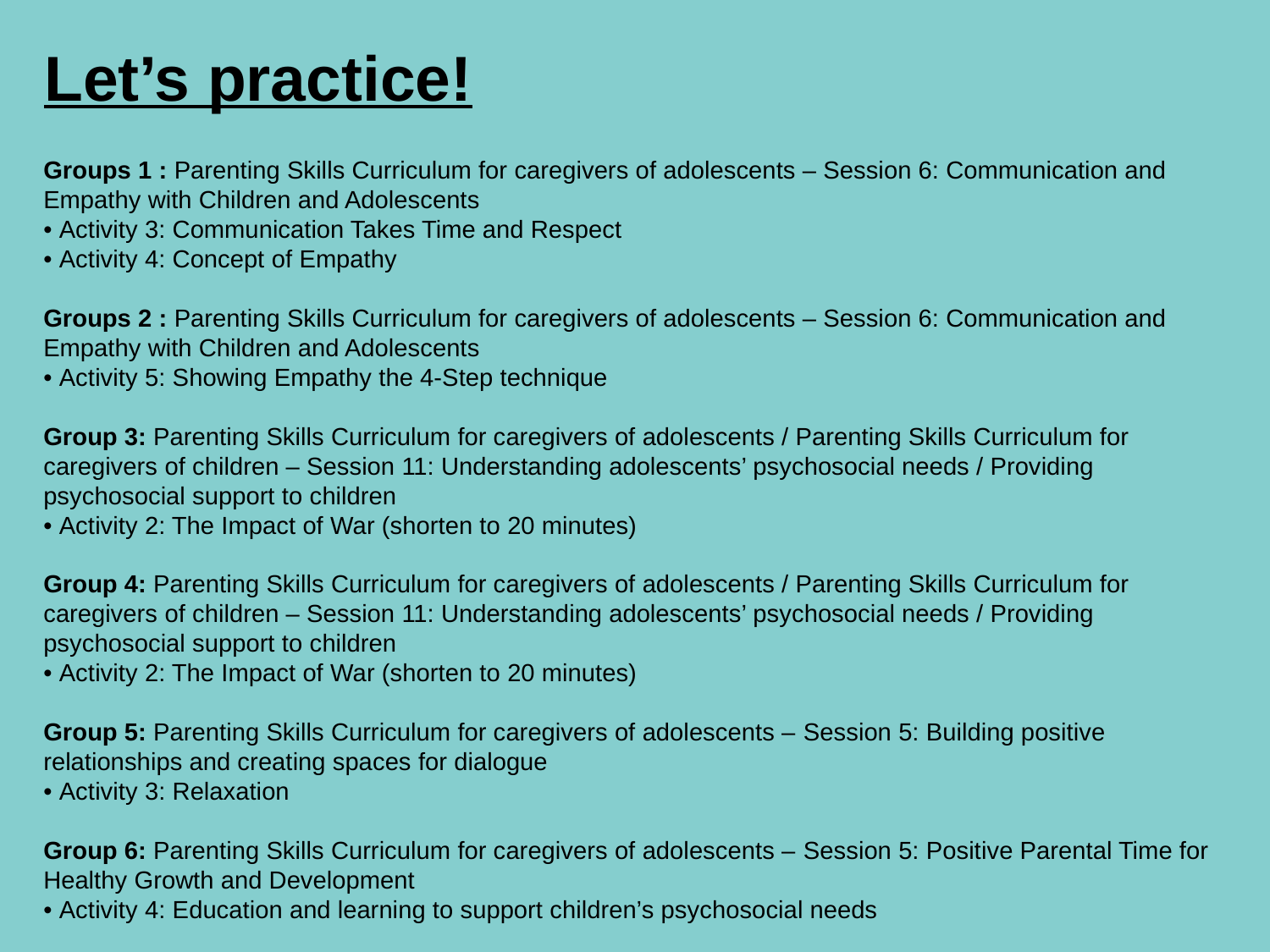

Let’s practice!
Groups 1 : Parenting Skills Curriculum for caregivers of adolescents – Session 6: Communication and Empathy with Children and Adolescents
• Activity 3: Communication Takes Time and Respect
• Activity 4: Concept of Empathy

Groups 2 : Parenting Skills Curriculum for caregivers of adolescents – Session 6: Communication and Empathy with Children and Adolescents
• Activity 5: Showing Empathy the 4-Step technique

Group 3: Parenting Skills Curriculum for caregivers of adolescents / Parenting Skills Curriculum for caregivers of children – Session 11: Understanding adolescents’ psychosocial needs / Providing psychosocial support to children
• Activity 2: The Impact of War (shorten to 20 minutes)

Group 4: Parenting Skills Curriculum for caregivers of adolescents / Parenting Skills Curriculum for caregivers of children – Session 11: Understanding adolescents’ psychosocial needs / Providing
psychosocial support to children
• Activity 2: The Impact of War (shorten to 20 minutes)

Group 5: Parenting Skills Curriculum for caregivers of adolescents – Session 5: Building positive relationships and creating spaces for dialogue
• Activity 3: Relaxation

Group 6: Parenting Skills Curriculum for caregivers of adolescents – Session 5: Positive Parental Time for Healthy Growth and Development
• Activity 4: Education and learning to support children’s psychosocial needs